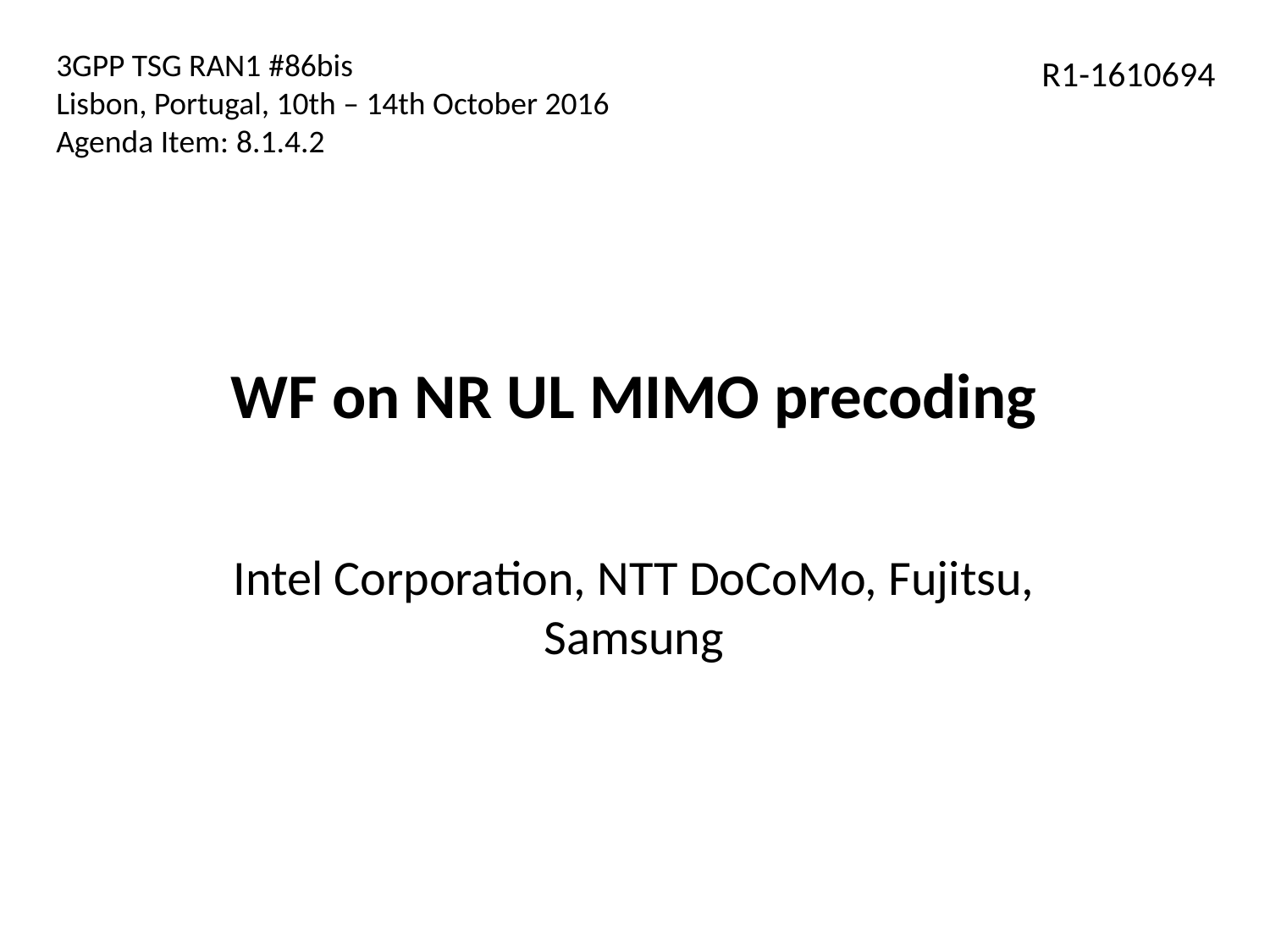

3GPP TSG RAN1 #86bis
Lisbon, Portugal, 10th – 14th October 2016
Agenda Item: 8.1.4.2
R1-1610694
# WF on NR UL MIMO precoding
Intel Corporation, NTT DoCoMo, Fujitsu, Samsung